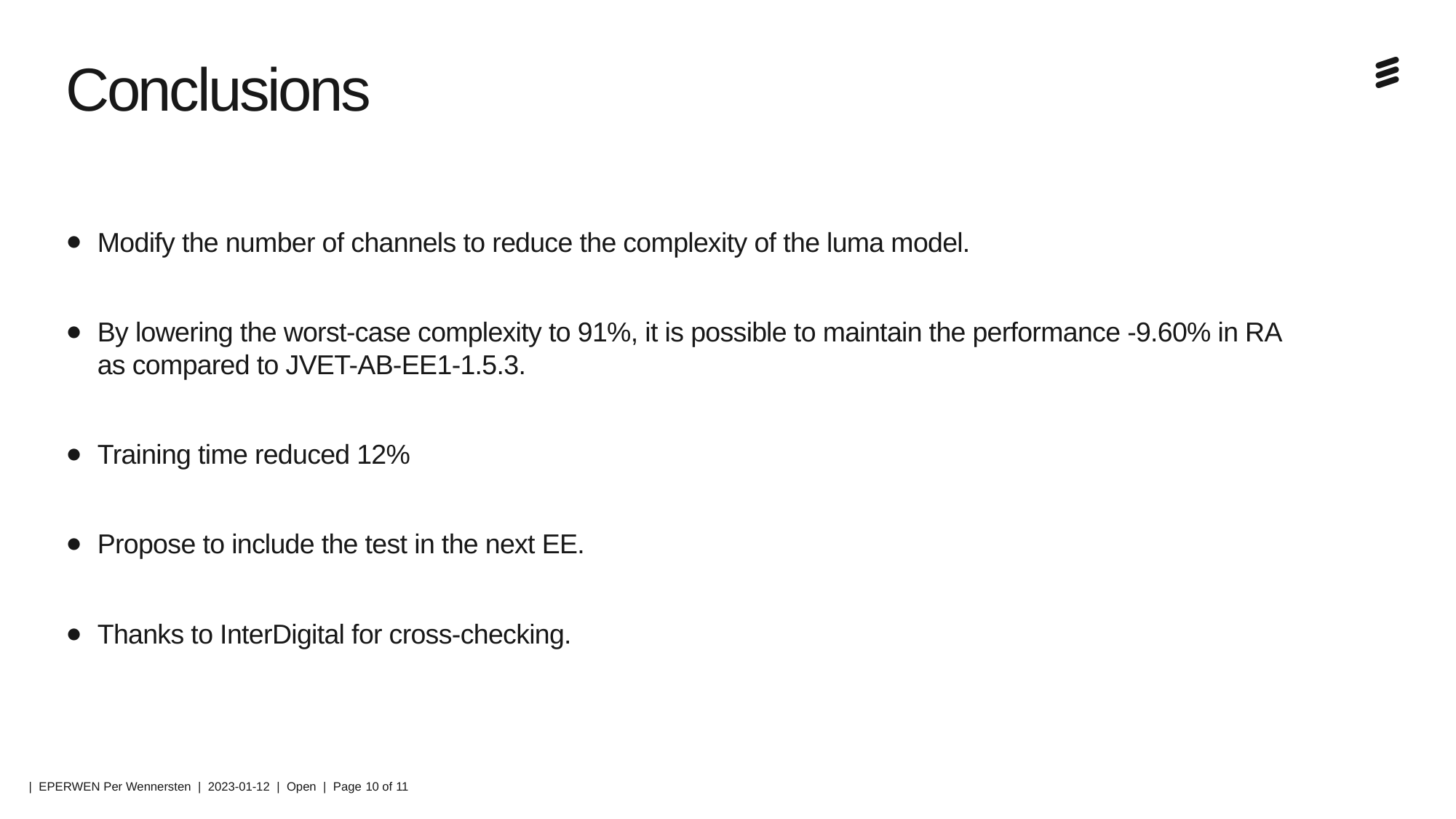

# Conclusions
Modify the number of channels to reduce the complexity of the luma model.

By lowering the worst-case complexity to 91%, it is possible to maintain the performance -9.60% in RA as compared to JVET-AB-EE1-1.5.3.

Training time reduced 12%

Propose to include the test in the next EE.

Thanks to InterDigital for cross-checking.